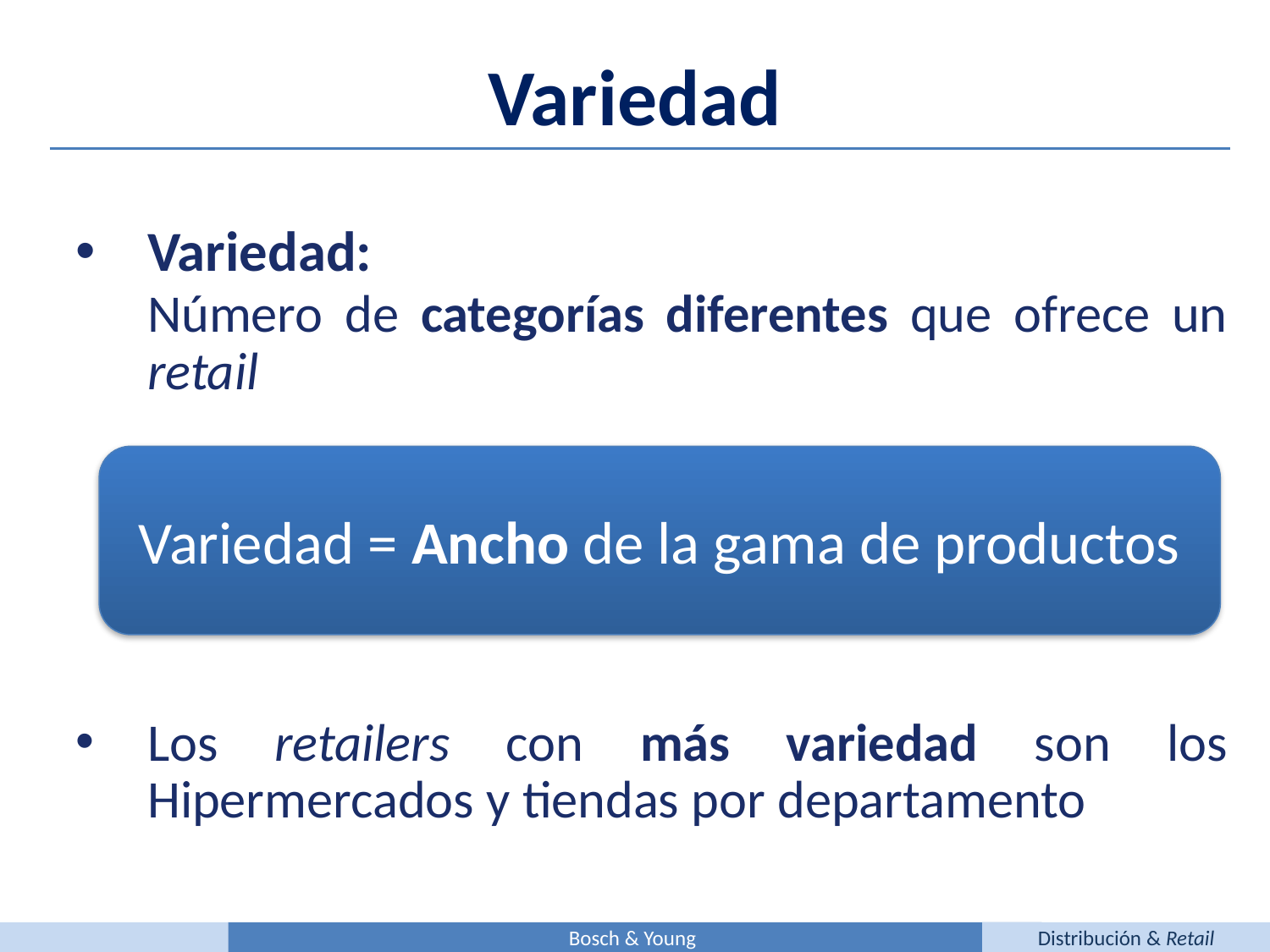

Variedad

Variedad:
	Número de categorías diferentes que ofrece un retail

Los retailers con más variedad son los Hipermercados y tiendas por departamento

Variedad = Ancho de la gama de productos

Bosch & Young
Distribución & Retail